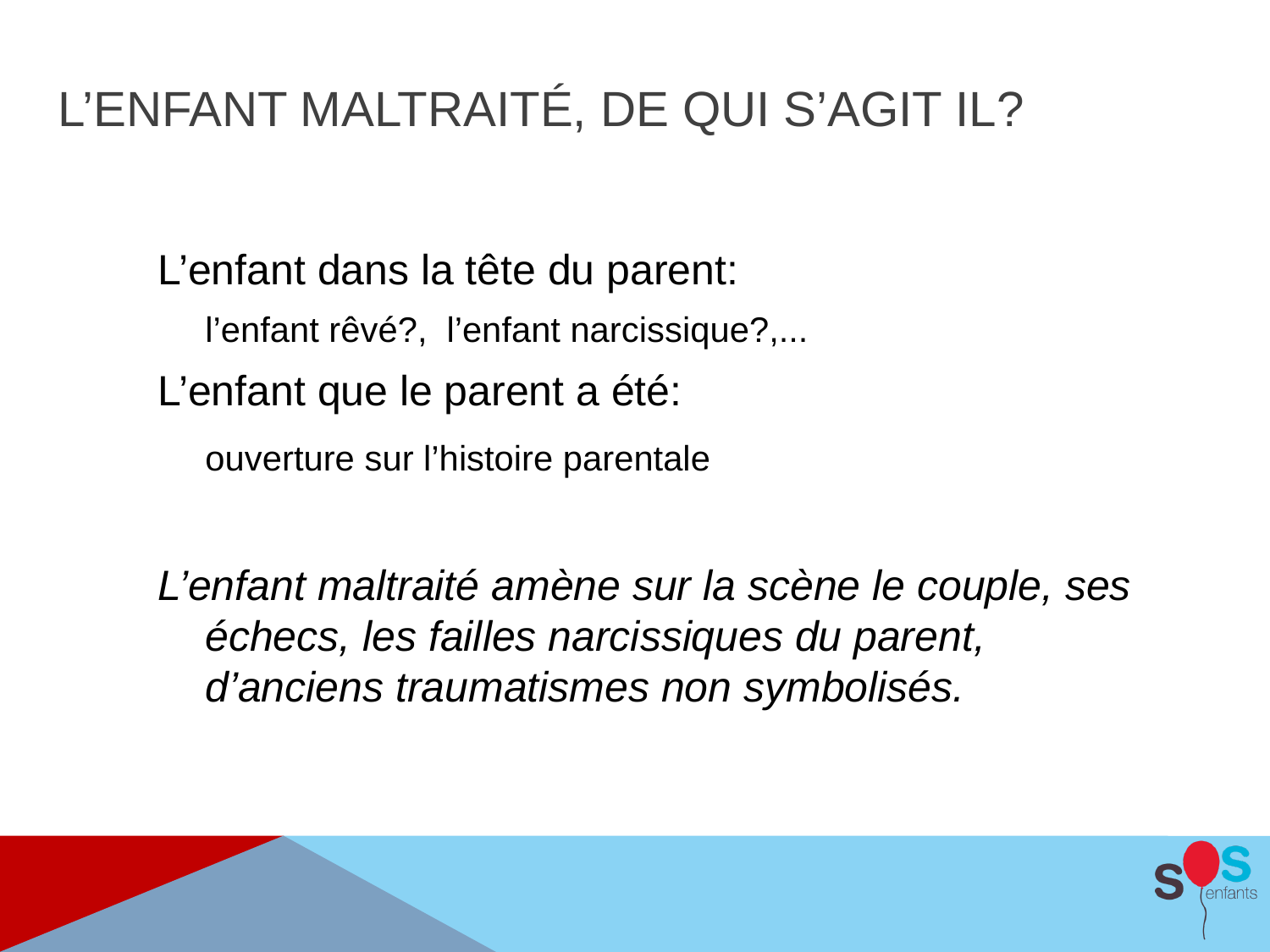

# L’enfant maltraité, de qui s’agit il?
L’enfant dans la tête du parent:
	l’enfant rêvé?,  l’enfant narcissique?,...
L’enfant que le parent a été:
	ouverture sur l’histoire parentale

L’enfant maltraité amène sur la scène le couple, ses échecs, les failles narcissiques du parent, d’anciens traumatismes non symbolisés.